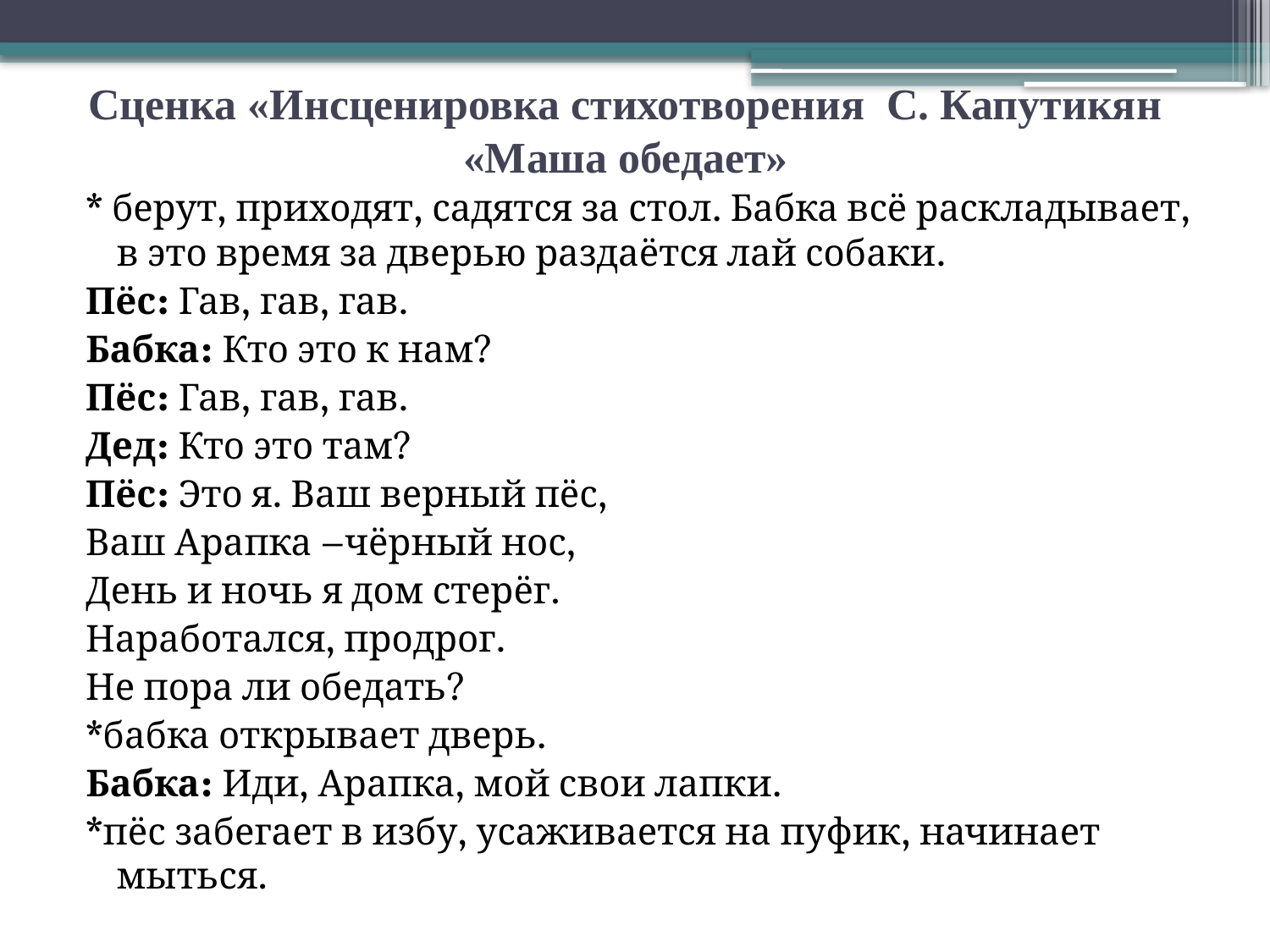

# Сценка «Инсценировка стихотворения  С. Капутикян «Маша обедает»
* берут, приходят, садятся за стол. Бабка всё раскладывает, в это время за дверью раздаётся лай собаки.
Пёс: Гав, гав, гав.
Бабка: Кто это к нам?
Пёс: Гав, гав, гав.
Дед: Кто это там?
Пёс: Это я. Ваш верный пёс,
Ваш Арапка –чёрный нос,
День и ночь я дом стерёг.
Наработался, продрог.
Не пора ли обедать?
*бабка открывает дверь.
Бабка: Иди, Арапка, мой свои лапки.
*пёс забегает в избу, усаживается на пуфик, начинает мыться.